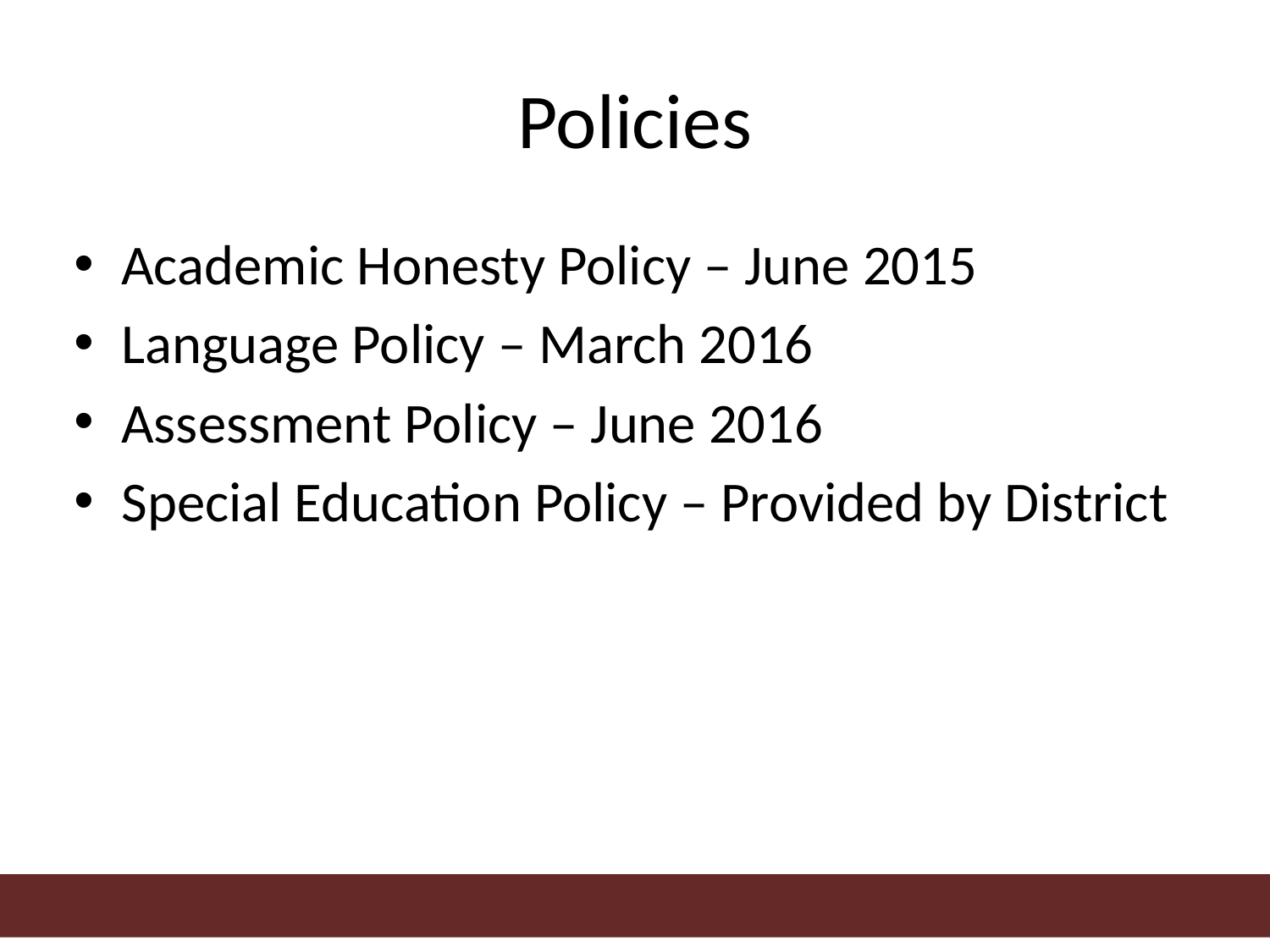

# Policies
Academic Honesty Policy – June 2015
Language Policy – March 2016
Assessment Policy – June 2016
Special Education Policy – Provided by District